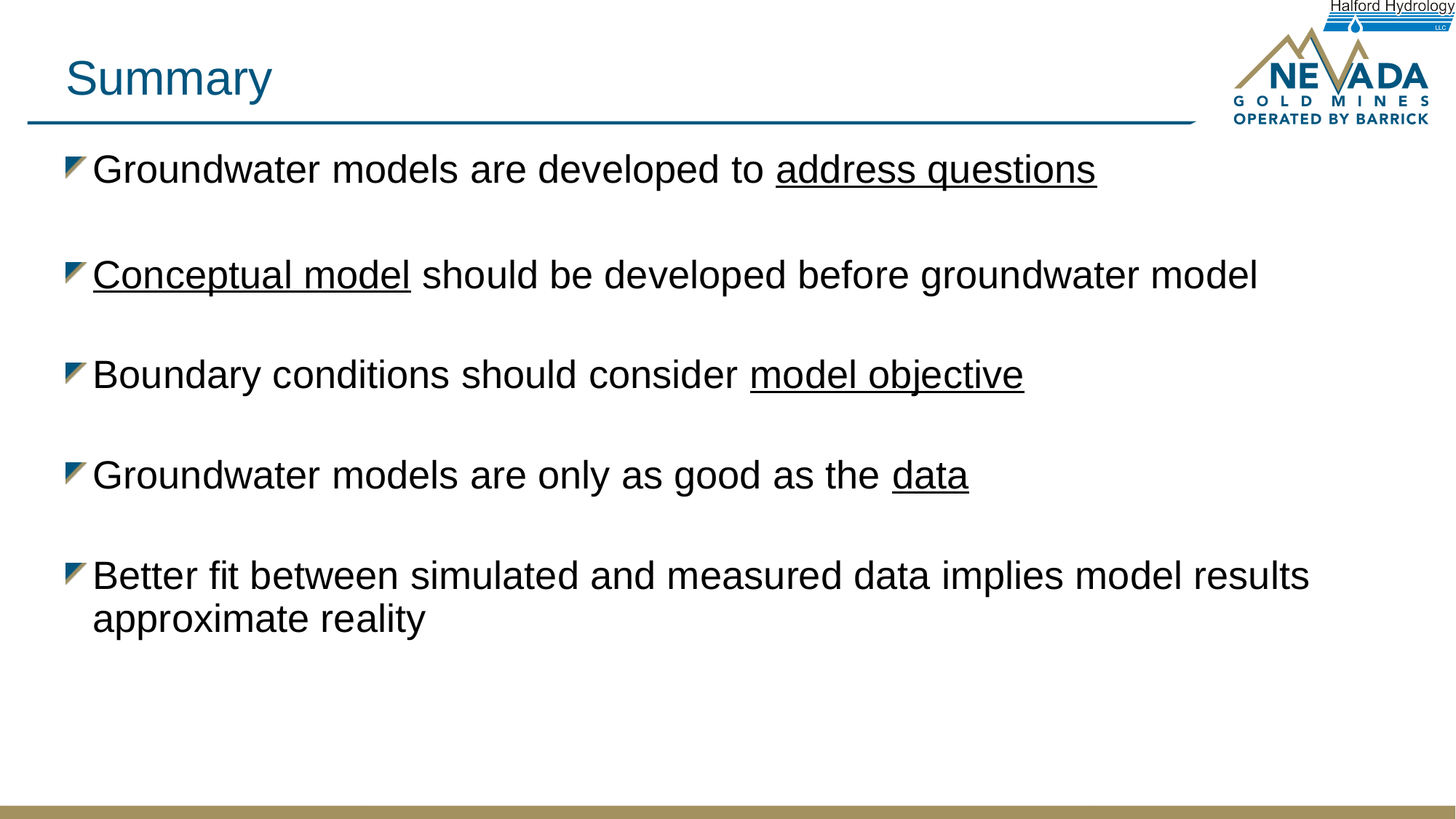

# Summary
Groundwater models are developed to address questions
Conceptual model should be developed before groundwater model
Boundary conditions should consider model objective
Groundwater models are only as good as the data
Better fit between simulated and measured data implies model results approximate reality